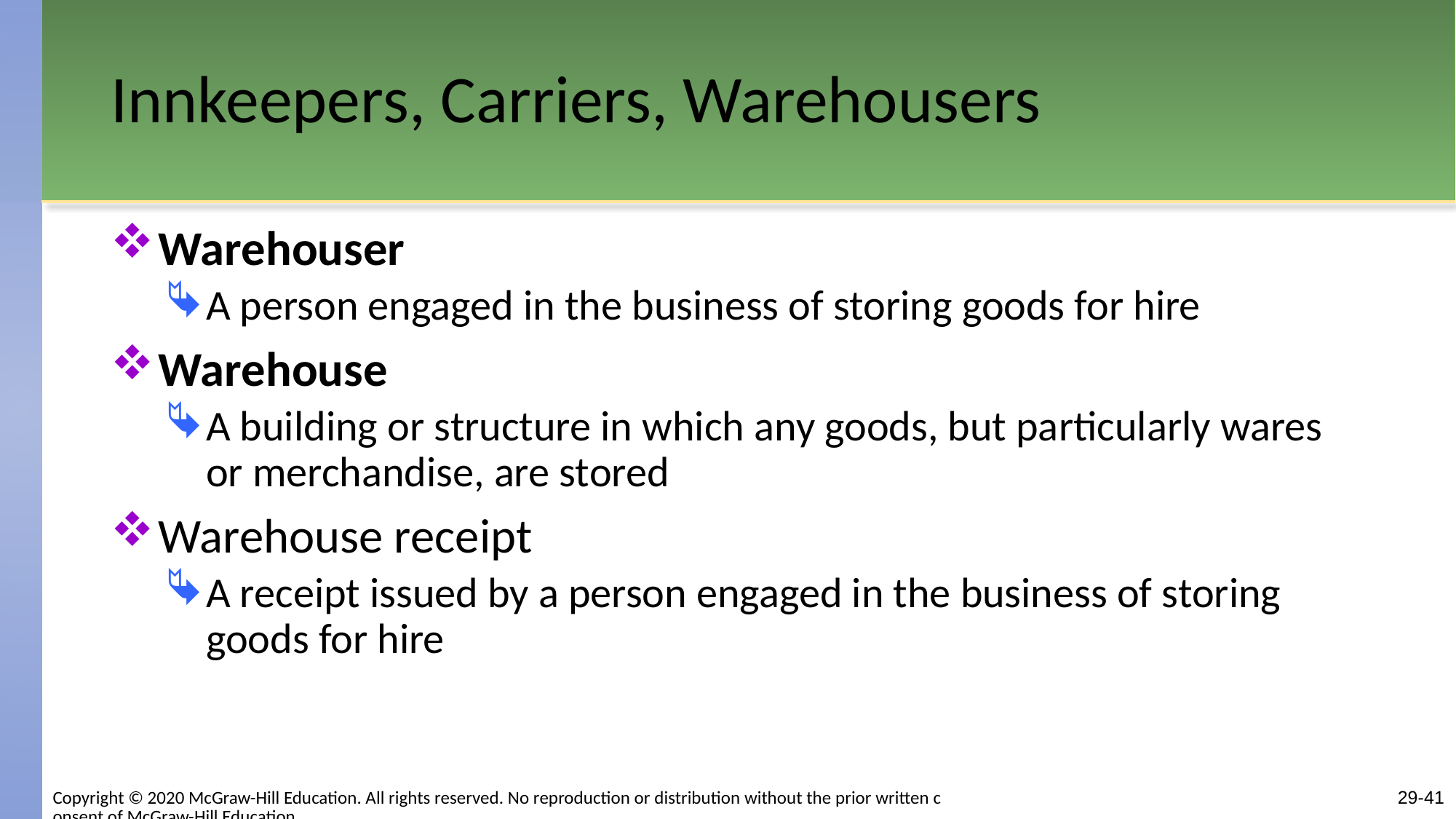

# Innkeepers, Carriers, Warehousers
Warehouser
A person engaged in the business of storing goods for hire
Warehouse
A building or structure in which any goods, but particularly wares or merchandise, are stored
Warehouse receipt
A receipt issued by a person engaged in the business of storing goods for hire

Copyright © 2020 McGraw-Hill Education. All rights reserved. No reproduction or distribution without the prior written consent of McGraw-Hill Education.
29-41